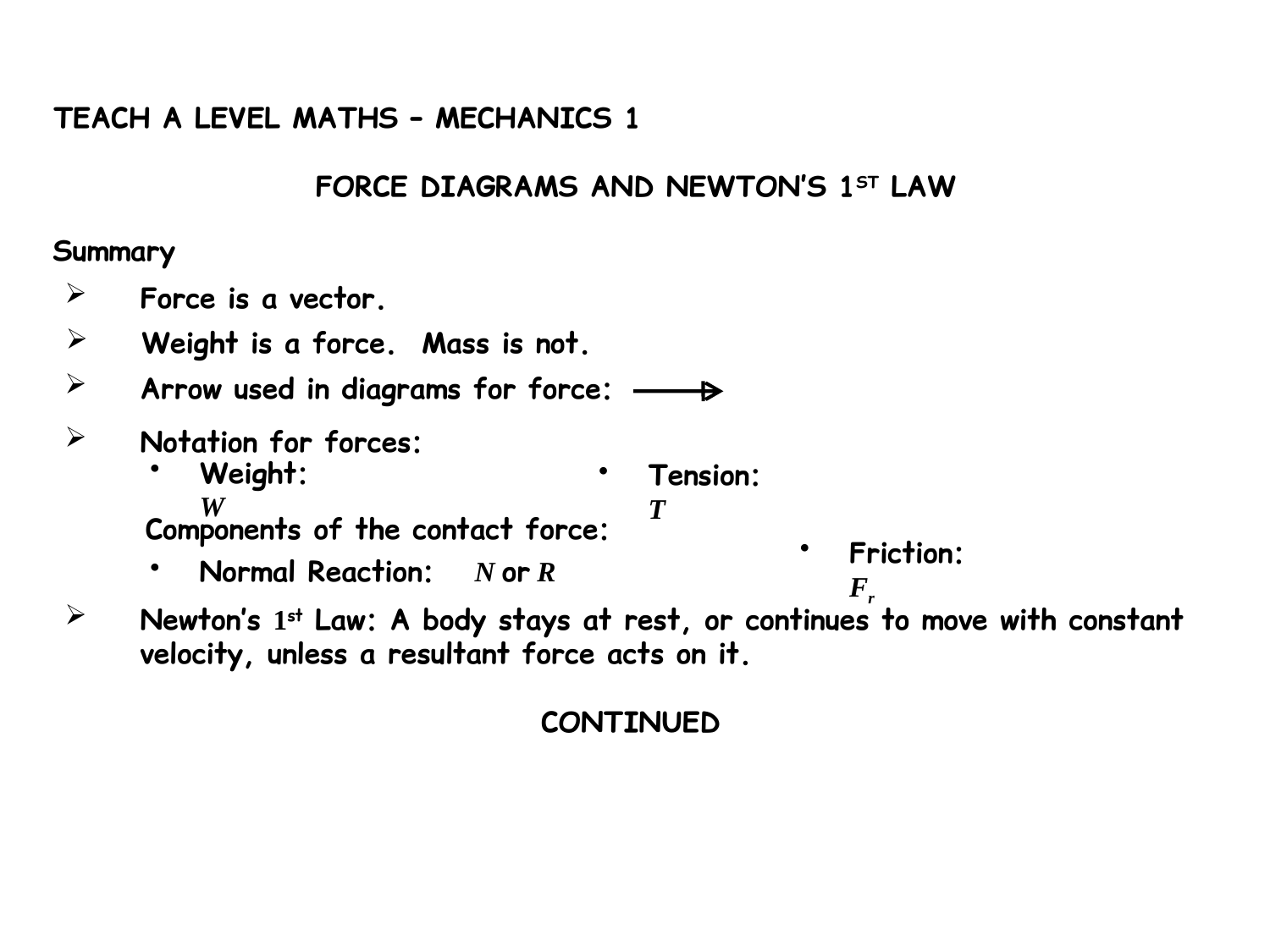

TEACH A LEVEL MATHS – MECHANICS 1
FORCE DIAGRAMS AND NEWTON’S 1ST LAW
Summary
Force is a vector.
Weight is a force.  Mass is not.
Arrow used in diagrams for force:

Notation for forces:
Weight:	W
Tension:	T
Components of the contact force:
Normal Reaction:	N or R
Friction:	Fr
Newton’s 1st Law: A body stays at rest, or continues to move with constant velocity, unless a resultant force acts on it.
CONTINUED